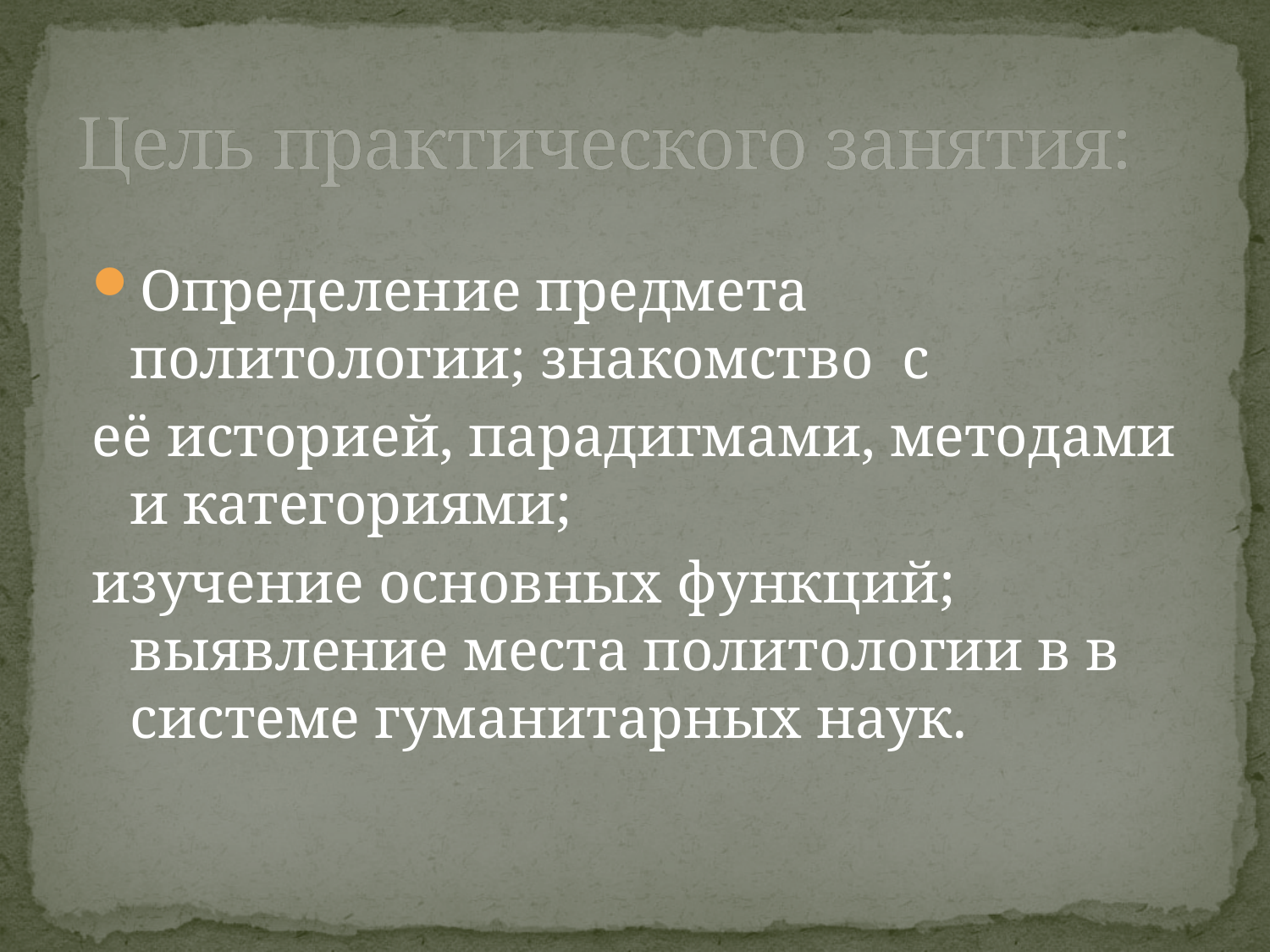

# Цель практического занятия:
Определение предмета политологии; знакомство  с
её историей, парадигмами, методами и категориями;
изучение основных функций; выявление места политологии в в системе гуманитарных наук.